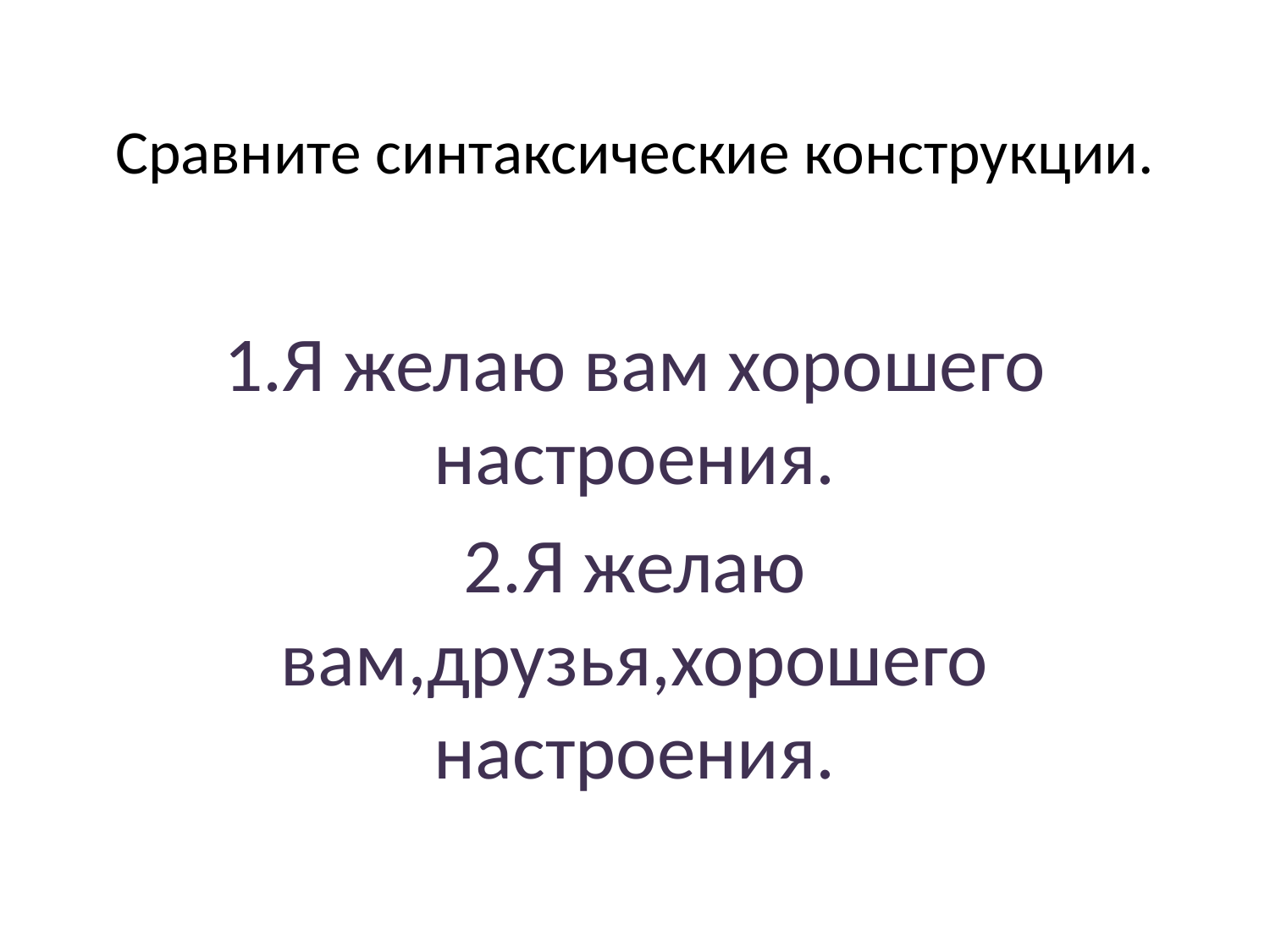

# Сравните синтаксические конструкции.
1.Я желаю вам хорошего настроения.
2.Я желаю вам,друзья,хорошего настроения.